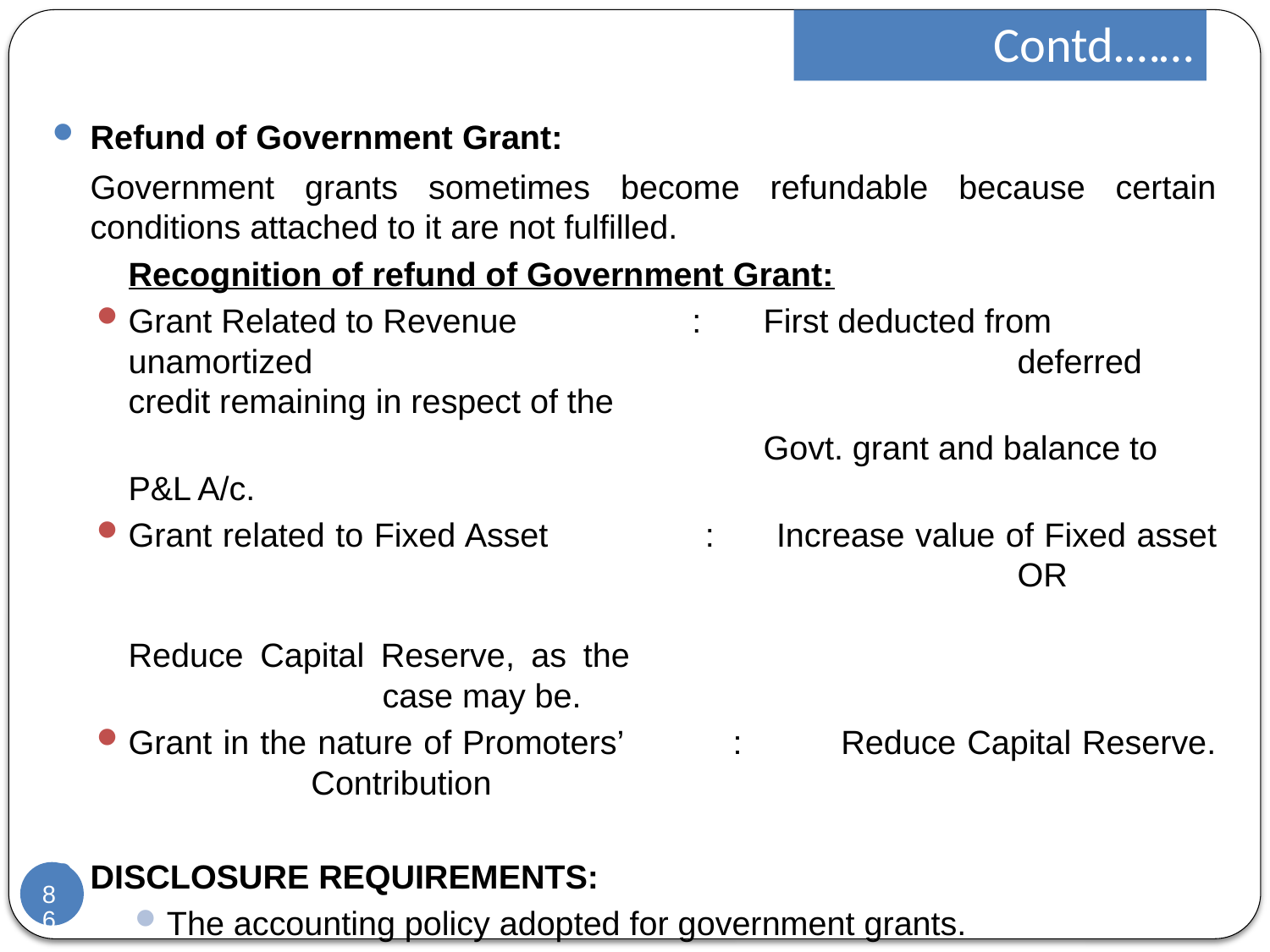

Contd.……
Refund of Government Grant:
	Government grants sometimes become refundable because certain conditions attached to it are not fulfilled.
	Recognition of refund of Government Grant:
Grant Related to Revenue	      :	First deducted from unamortized 						deferred credit remaining in respect of the
						Govt. grant and balance to P&L A/c.
Grant related to Fixed Asset	      :	Increase value of Fixed asset 							OR 									Reduce Capital Reserve, as the      						case may be.
Grant in the nature of Promoters’	        :         Reduce Capital Reserve.	      Contribution

DISCLOSURE REQUIREMENTS:
The accounting policy adopted for government grants.
The nature and extent of government grants recognised.
86